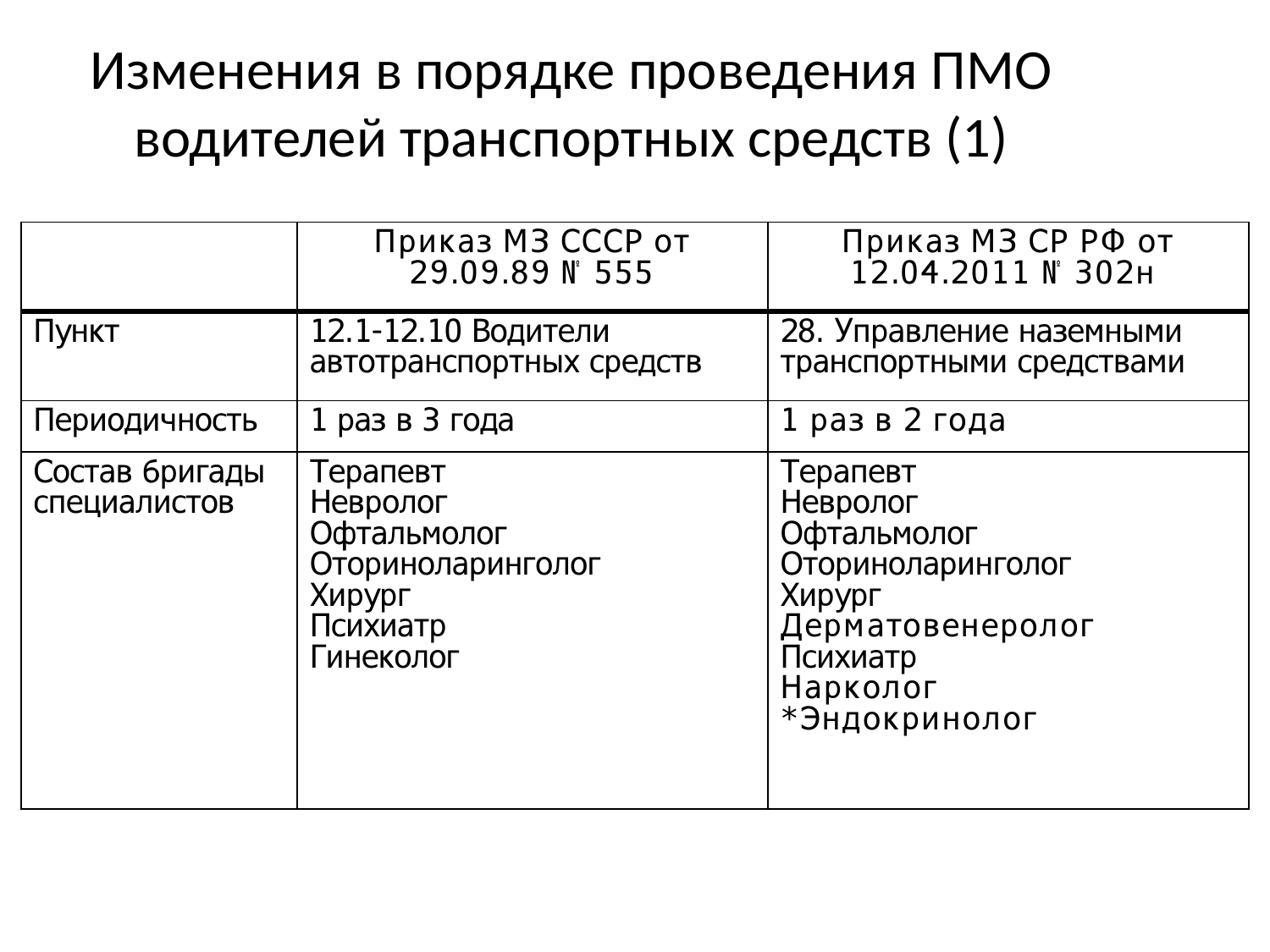

Изменения в порядке проведения ПМО водителей транспортных средств (1)
|  | Приказ МЗ СССР от 29.09.89 № 555 | Приказ МЗ СР РФ от 12.04.2011 № 302н |
| --- | --- | --- |
| Пункт | 12.1-12.10 Водители автотранспортных средств | 28. Управление наземными транспортными средствами |
| Периодичность | 1 раз в 3 года | 1 раз в 2 года |
| Состав бригады специалистов | Терапевт Невролог Офтальмолог Оториноларинголог Хирург Психиатр Гинеколог | Терапевт Невролог Офтальмолог Оториноларинголог Хирург Дерматовенеролог Психиатр Нарколог \*Эндокринолог |